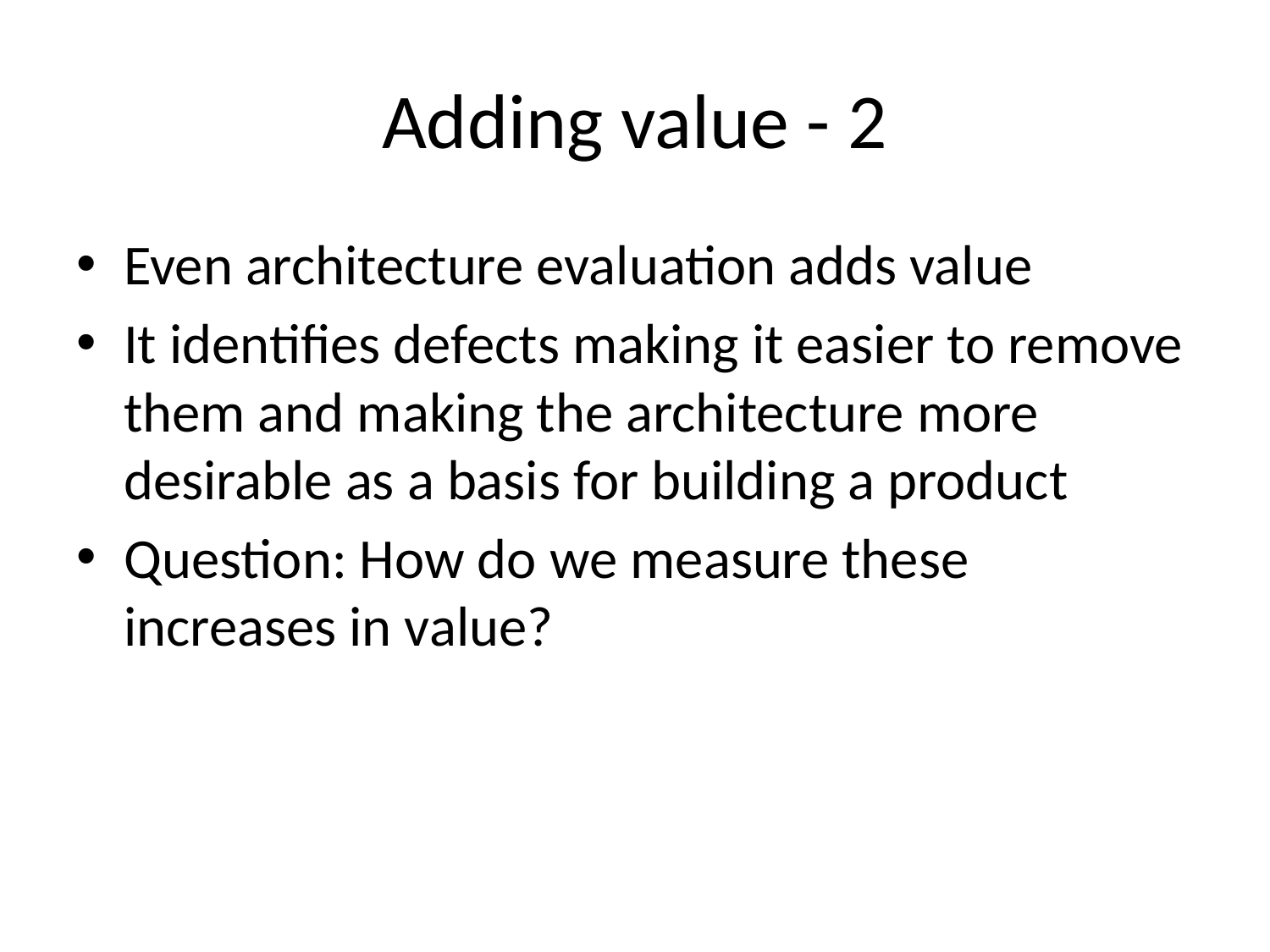

# Adding value - 2
Even architecture evaluation adds value
It identifies defects making it easier to remove them and making the architecture more desirable as a basis for building a product
Question: How do we measure these increases in value?